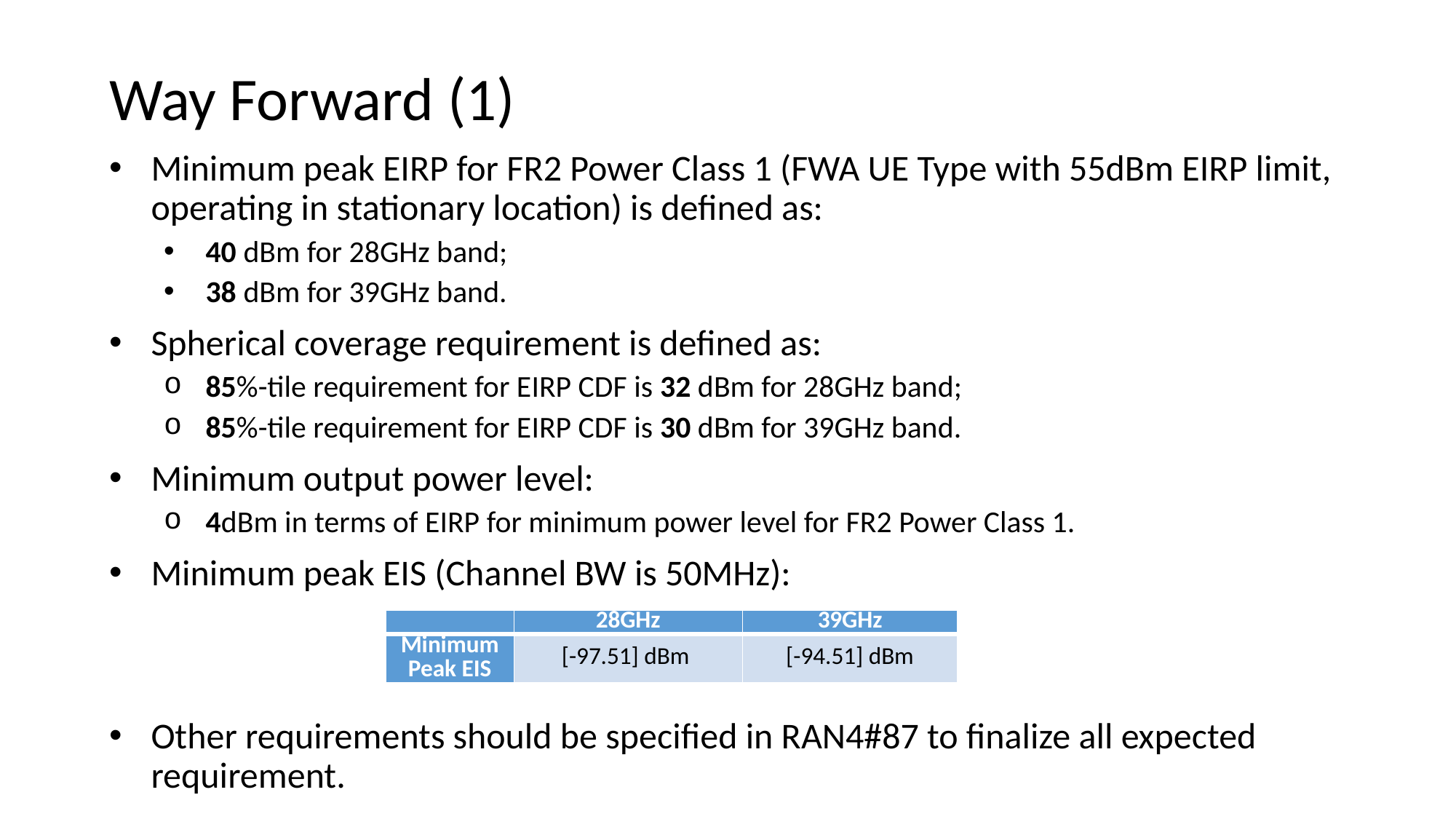

Way Forward (1)
Minimum peak EIRP for FR2 Power Class 1 (FWA UE Type with 55dBm EIRP limit, operating in stationary location) is defined as:
40 dBm for 28GHz band;
38 dBm for 39GHz band.
Spherical coverage requirement is defined as:
85%-tile requirement for EIRP CDF is 32 dBm for 28GHz band;
85%-tile requirement for EIRP CDF is 30 dBm for 39GHz band.
Minimum output power level:
4dBm in terms of EIRP for minimum power level for FR2 Power Class 1.
Minimum peak EIS (Channel BW is 50MHz):

Other requirements should be specified in RAN4#87 to finalize all expected requirement.
|  | 28GHz | 39GHz |
| --- | --- | --- |
| Minimum Peak EIS | [-97.51] dBm | [-94.51] dBm |